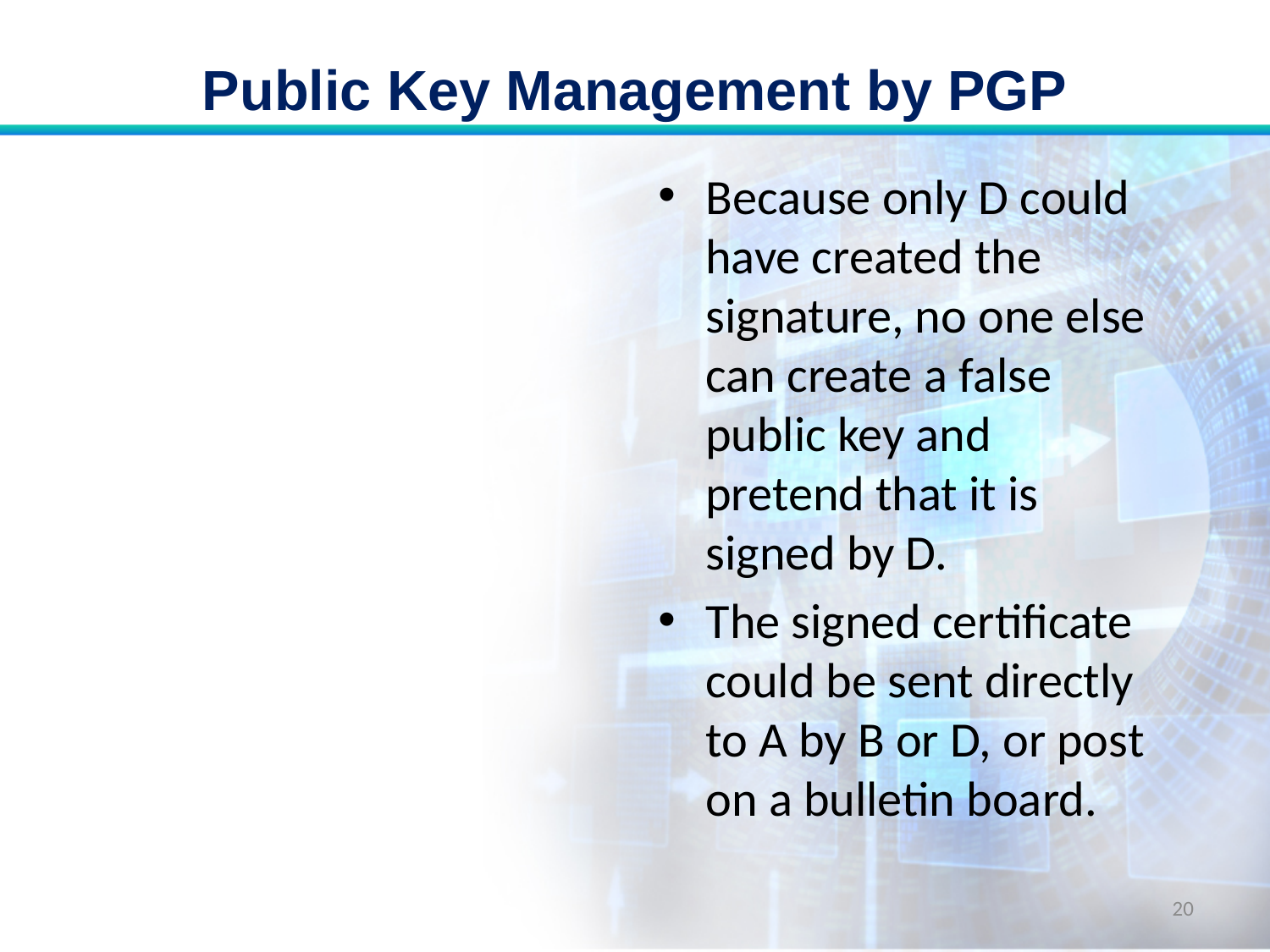

# Public Key Management by PGP
Because only D could have created the signature, no one else can create a false public key and pretend that it is signed by D.
The signed certificate could be sent directly to A by B or D, or post on a bulletin board.
20